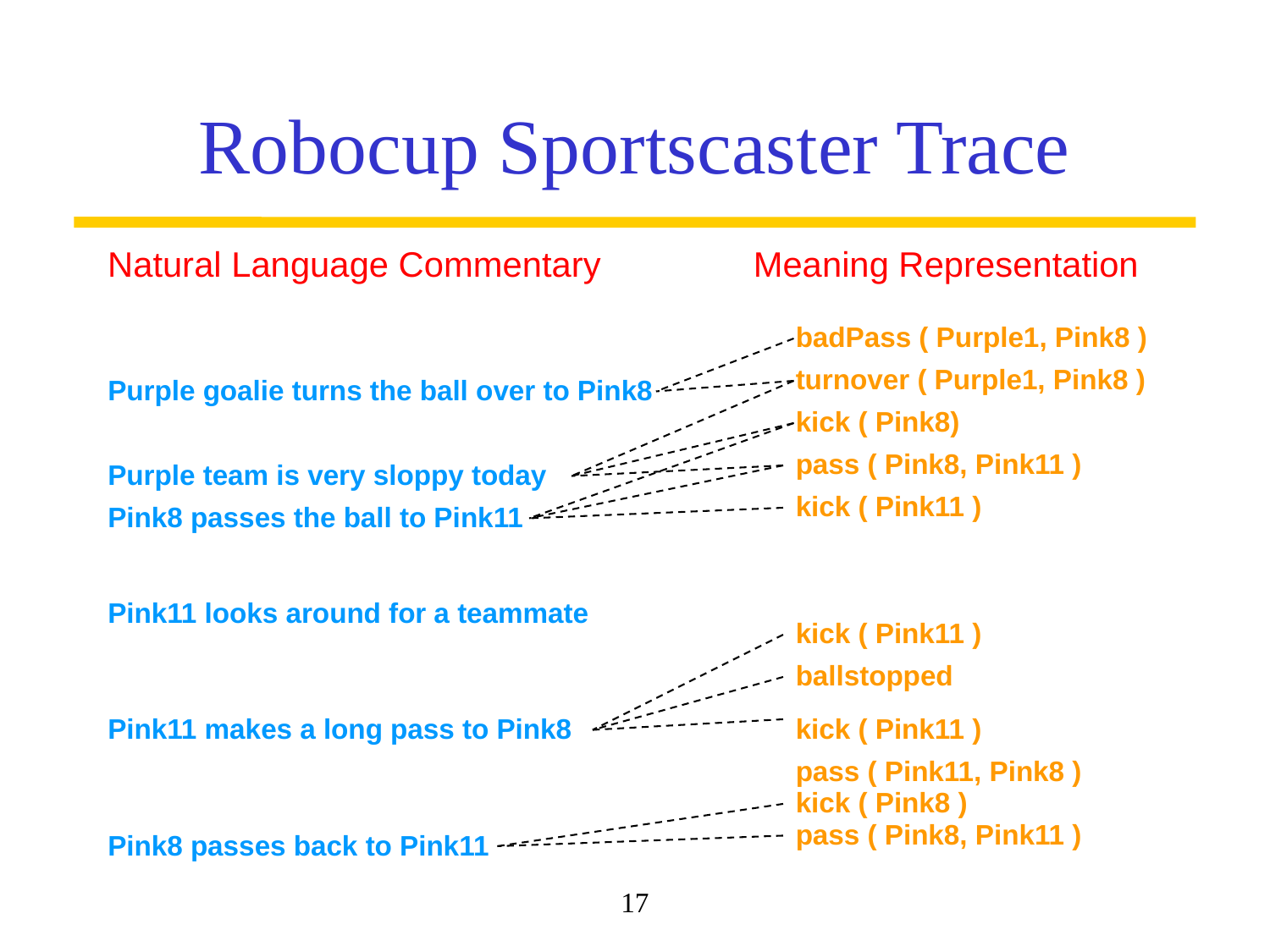

Robocup Sportscaster Trace

Natural Language Commentary
Meaning Representation
badPass ( Purple1, Pink8 )

turnover ( Purple1, Pink8 )
Purple goalie turns the ball over to Pink8

kick ( Pink8)

pass ( Pink8, Pink11 )
Purple team is very sloppy today

kick ( Pink11 )
Pink8 passes the ball to Pink11

Pink11 looks around for a teammate
kick ( Pink11 )

ballstopped

kick ( Pink11 )
Pink11 makes a long pass to Pink8

pass ( Pink11, Pink8 )
kick ( Pink8 )
pass ( Pink8, Pink11 )

Pink8 passes back to Pink11